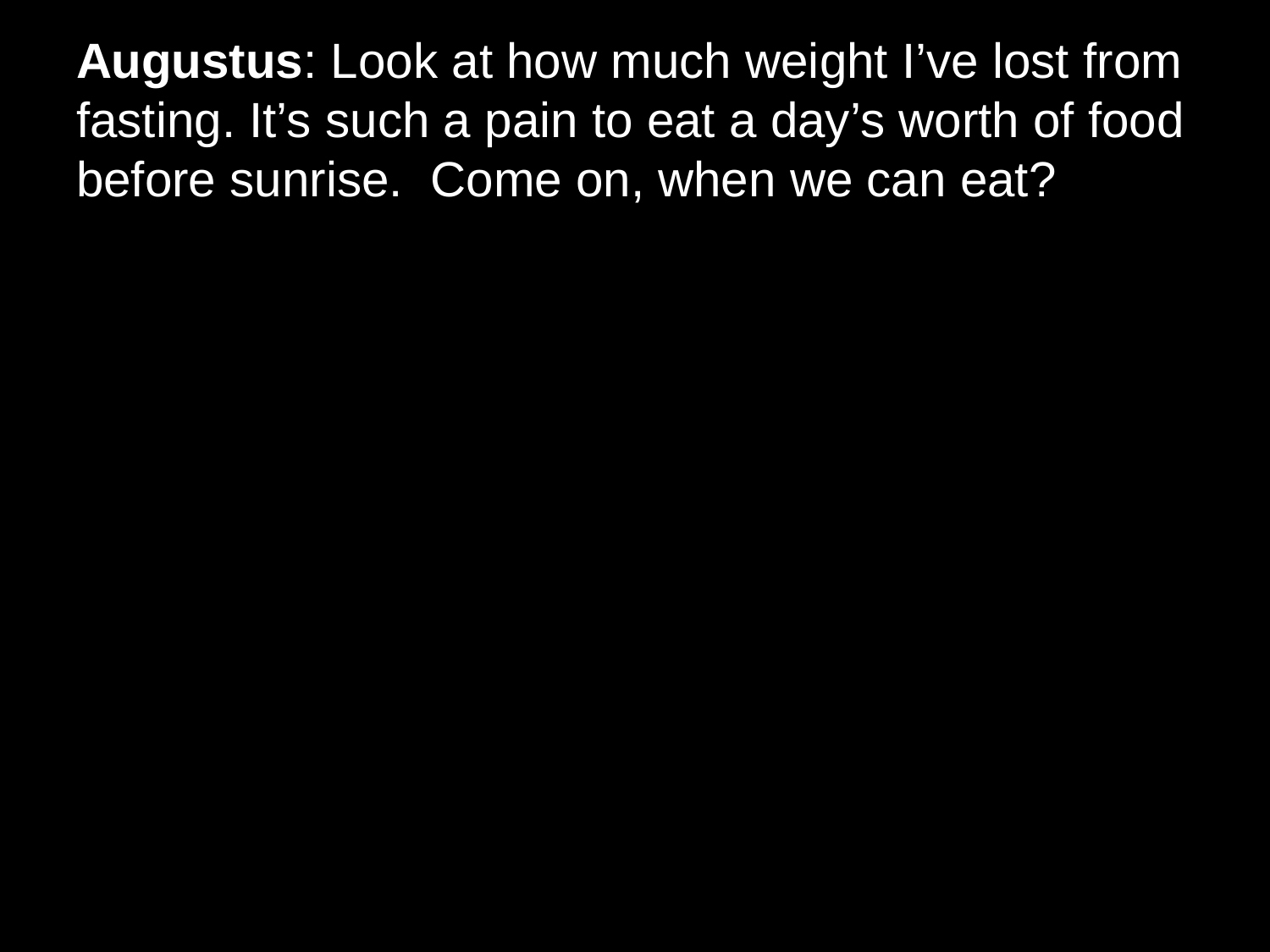

# Augustus: Look at how much weight I’ve lost from fasting. It’s such a pain to eat a day’s worth of food before sunrise.  Come on, when we can eat?